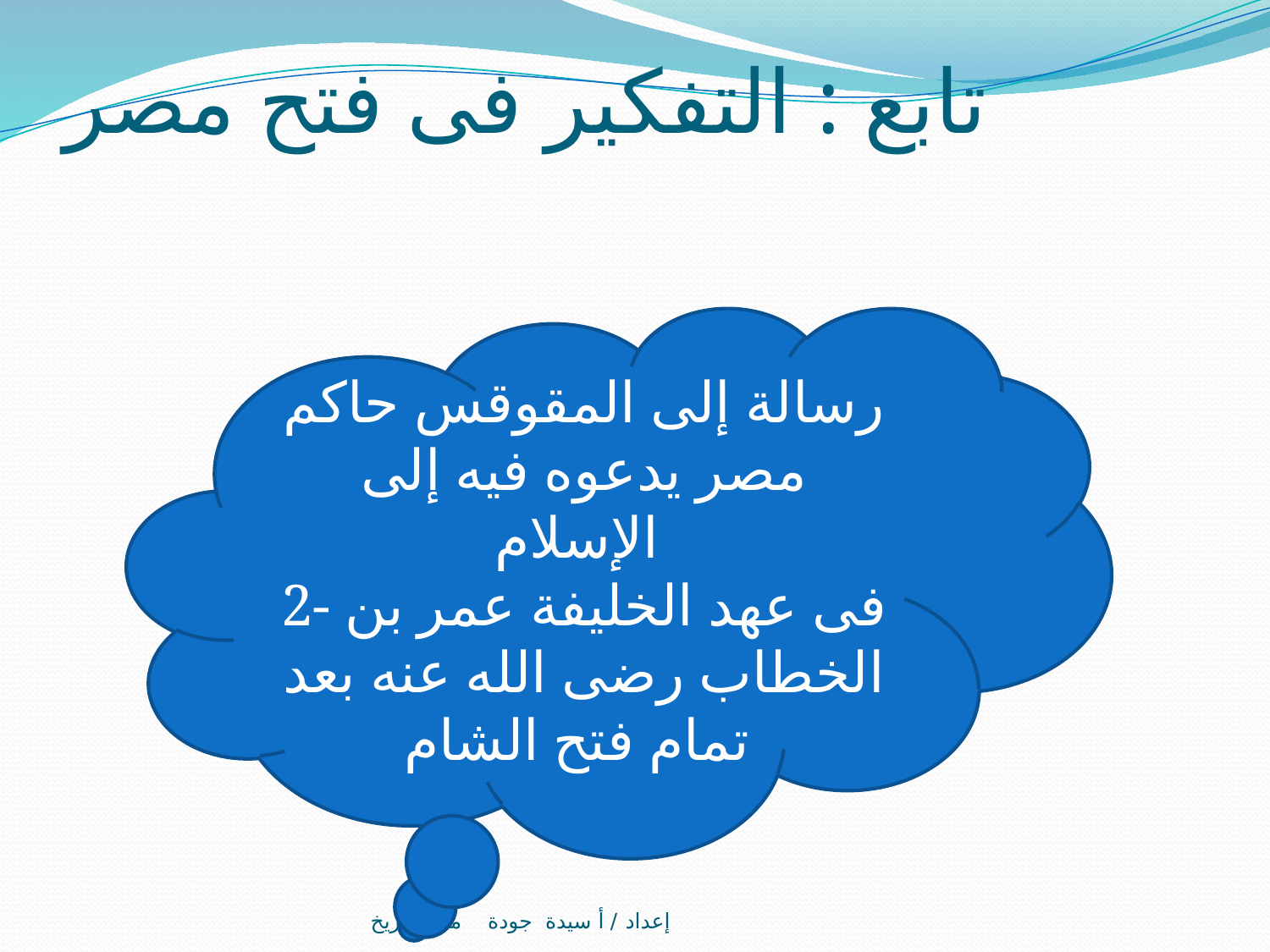

# تابع : التفكير فى فتح مصر
رسالة إلى المقوقس حاكم مصر يدعوه فيه إلى الإسلام
2- فى عهد الخليفة عمر بن الخطاب رضى الله عنه بعد تمام فتح الشام
إعداد / أ سيدة  جودة    معلم تاريخ